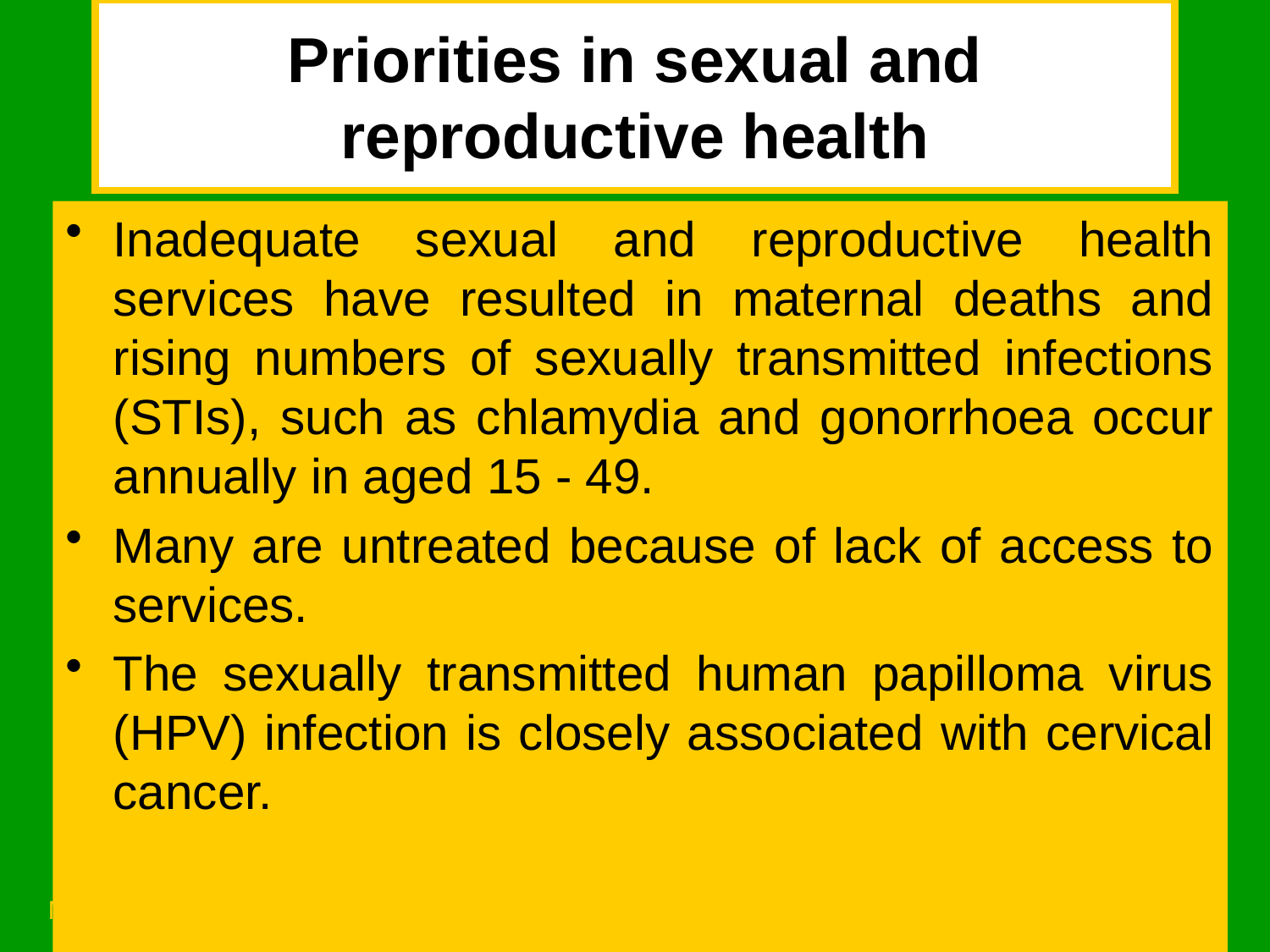

# Priorities in sexual and reproductive health
Inadequate sexual and reproductive health services have resulted in maternal deaths and rising numbers of sexually transmitted infections (STIs), such as chlamydia and gonorrhoea occur annually in aged 15 - 49.
Many are untreated because of lack of access to services.
The sexually transmitted human papilloma virus (HPV) infection is closely associated with cervical cancer.
National Family Health Survey-2